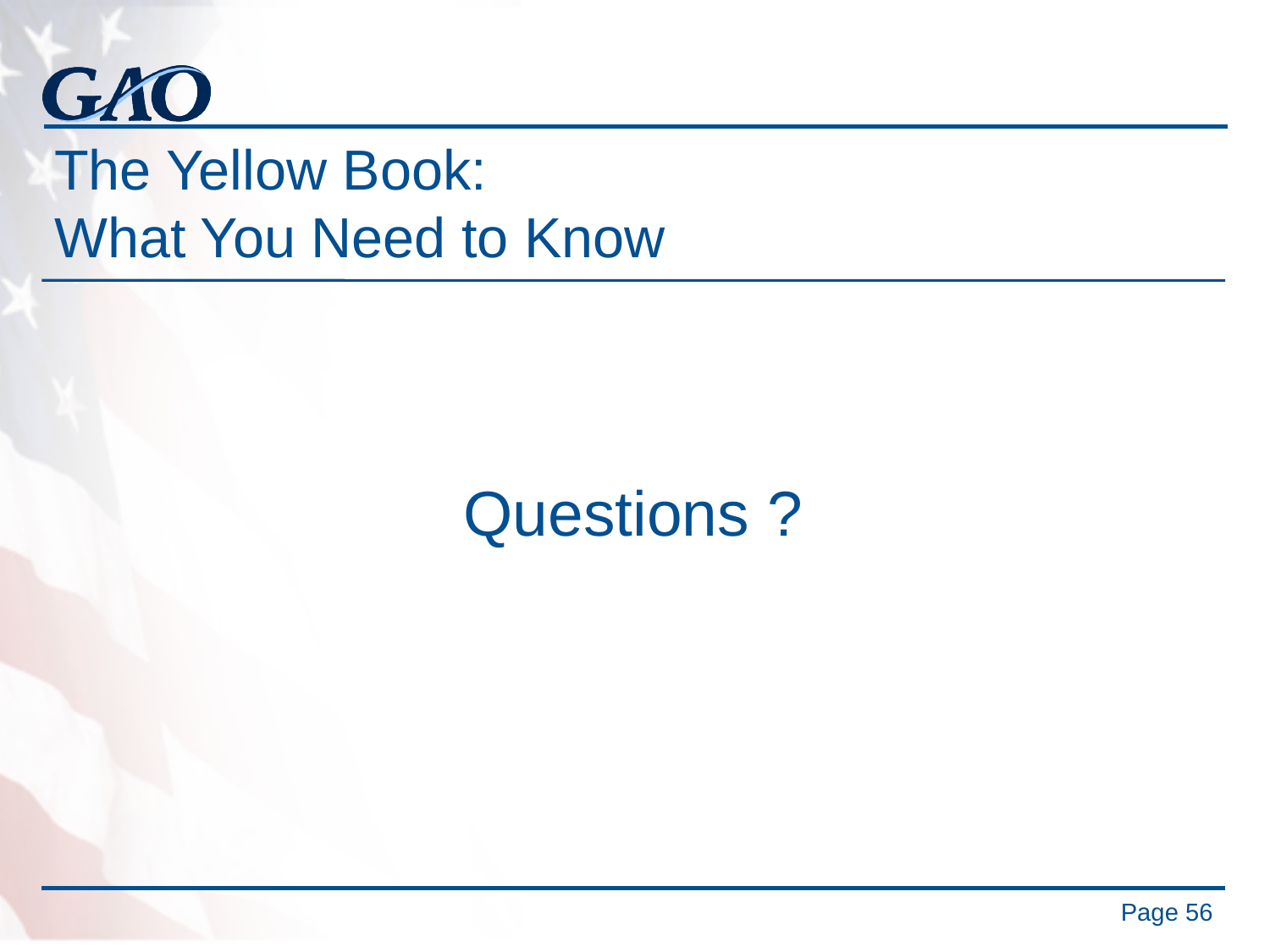

# The Yellow Book: What You Need to Know

Questions ?
56